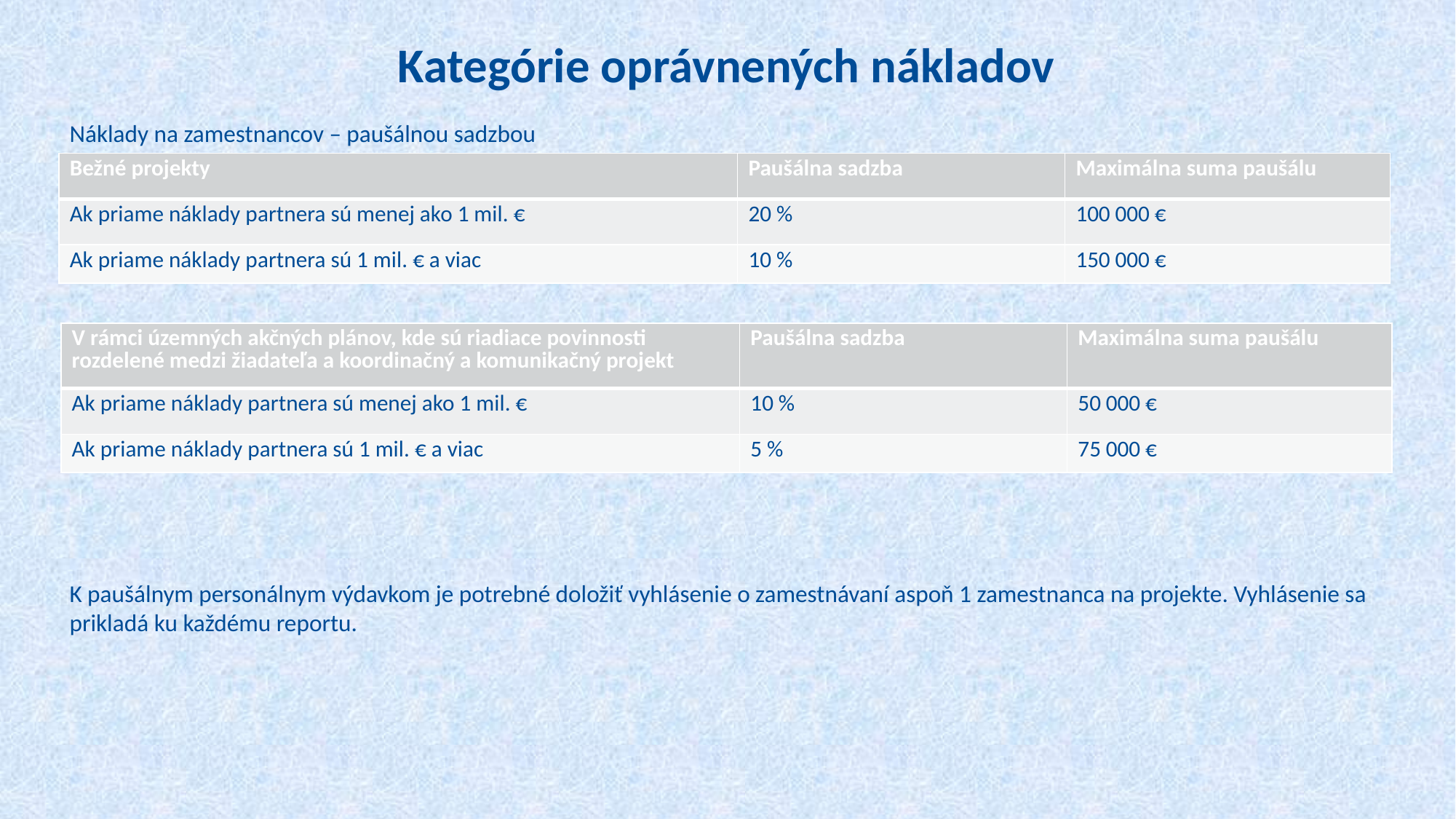

Kategórie oprávnených nákladov
Náklady na zamestnancov – paušálnou sadzbou
| Bežné projekty | Paušálna sadzba | Maximálna suma paušálu |
| --- | --- | --- |
| Ak priame náklady partnera sú menej ako 1 mil. € | 20 % | 100 000 € |
| Ak priame náklady partnera sú 1 mil. € a viac | 10 % | 150 000 € |
| V rámci územných akčných plánov, kde sú riadiace povinnosti rozdelené medzi žiadateľa a koordinačný a komunikačný projekt | Paušálna sadzba | Maximálna suma paušálu |
| --- | --- | --- |
| Ak priame náklady partnera sú menej ako 1 mil. € | 10 % | 50 000 € |
| Ak priame náklady partnera sú 1 mil. € a viac | 5 % | 75 000 € |
K paušálnym personálnym výdavkom je potrebné doložiť vyhlásenie o zamestnávaní aspoň 1 zamestnanca na projekte. Vyhlásenie sa prikladá ku každému reportu.